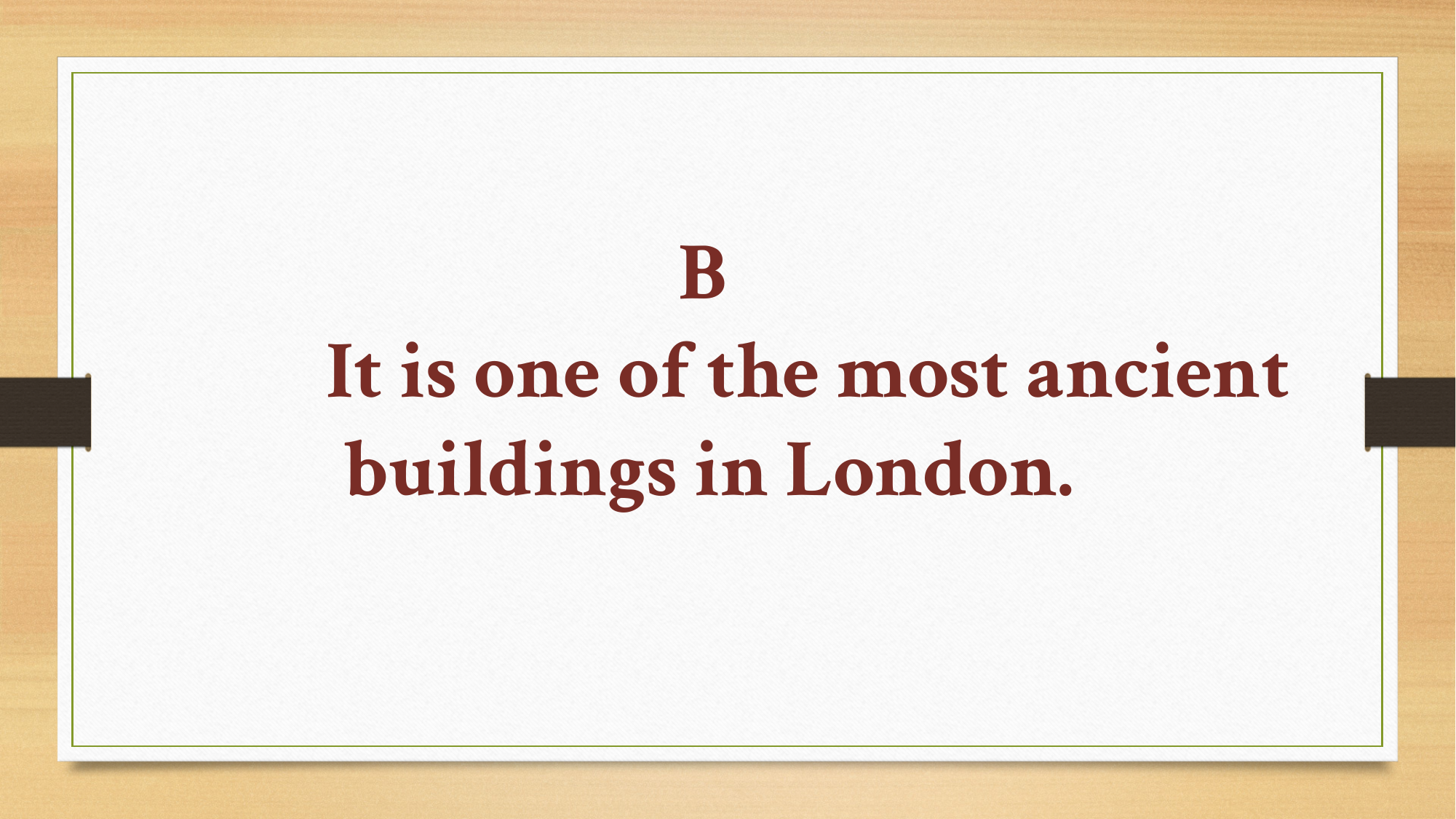

B
It is one of the most ancient
 buildings in London.